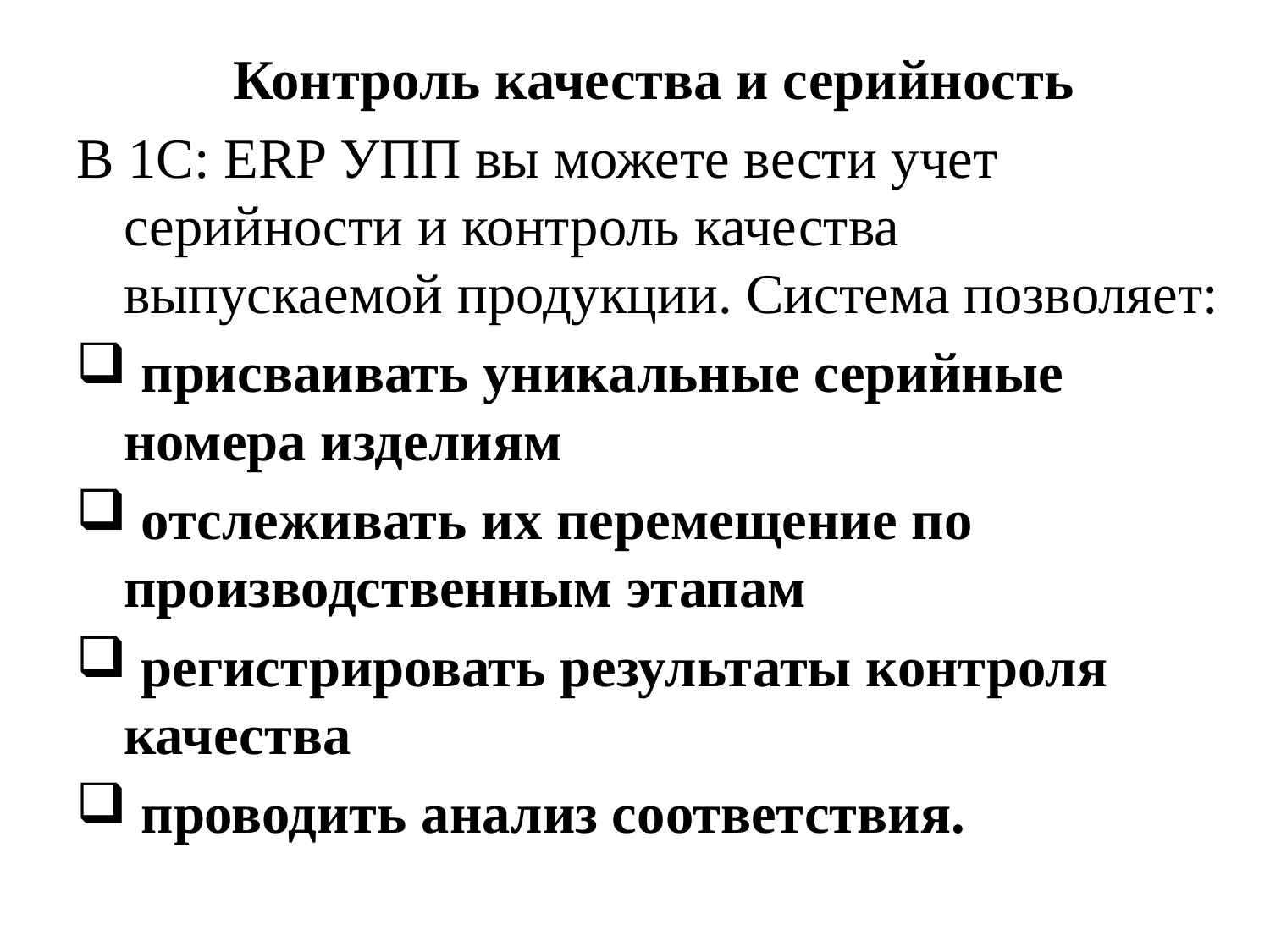

Контроль качества и серийность
В 1С: ERP УПП вы можете вести учет серийности и контроль качества выпускаемой продукции. Система позволяет:
 присваивать уникальные серийные номера изделиям
 отслеживать их перемещение по производственным этапам
 регистрировать результаты контроля качества
 проводить анализ соответствия.